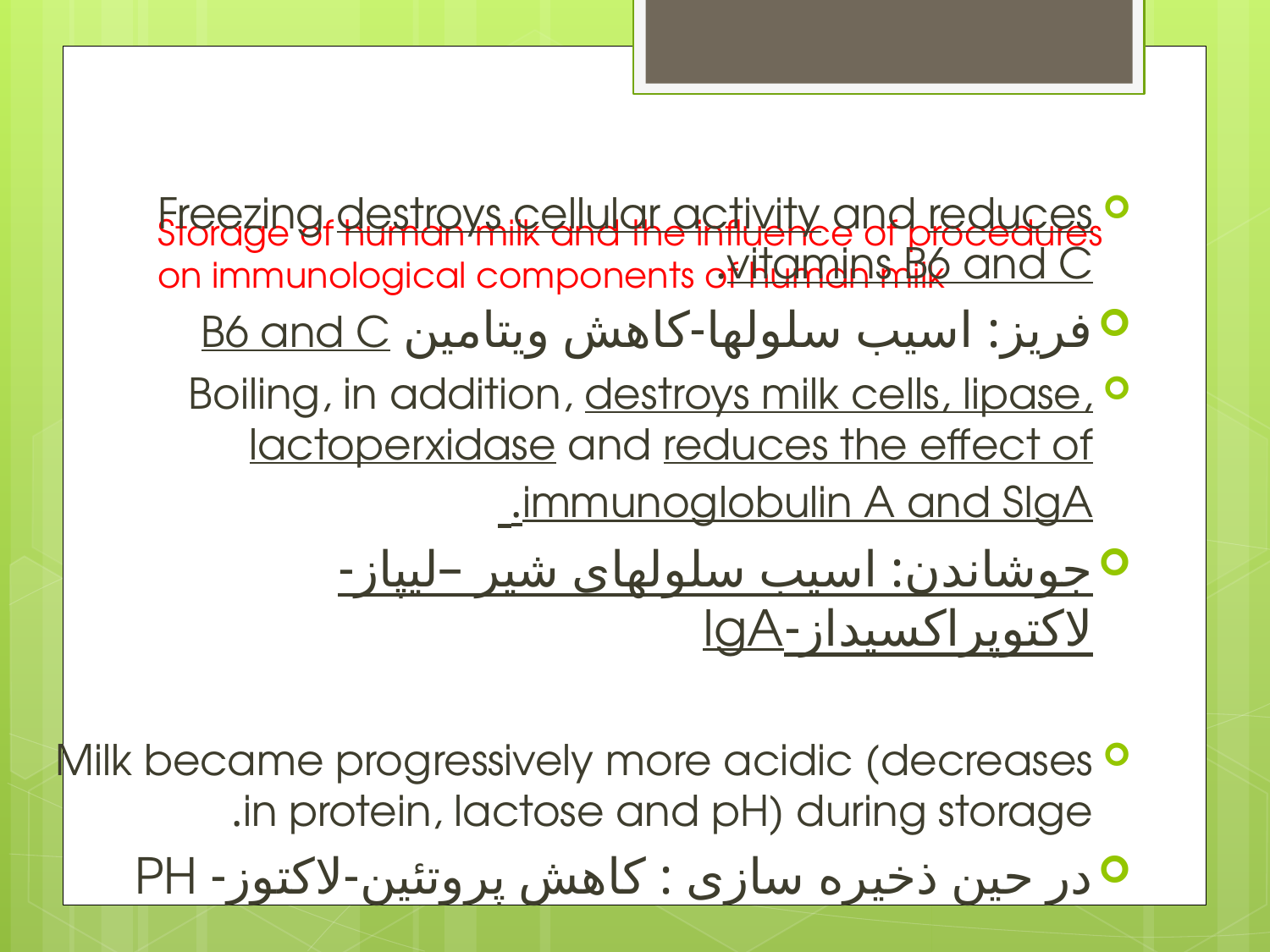

# Storage of human milk and the influence of procedures on immunological components of human milk
Freezing destroys cellular activity and reduces vitamins B6 and C.
فریز: اسیب سلولها-کاهش ویتامین B6 and C
Boiling, in addition, destroys milk cells, lipase, lactoperxidase and reduces the effect of immunoglobulin A and SIgA.
جوشاندن: اسیب سلولهای شیر –لیپاز- لاکتوپراکسیداز-IgA

Milk became progressively more acidic (decreases in protein, lactose and pH) during storage.
در حین ذخیره سازی : کاهش پروتئین-لاکتوز- PH